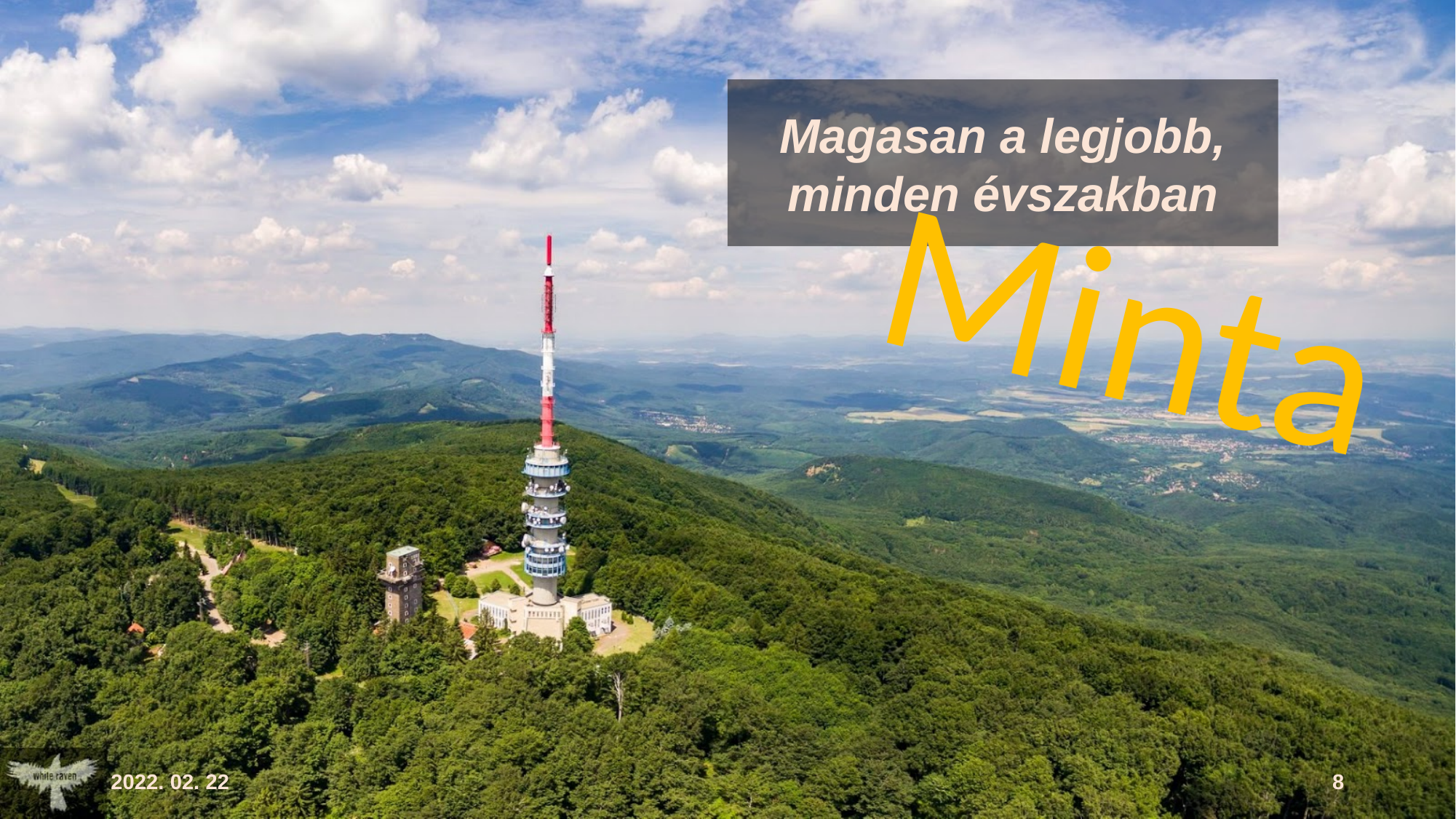

Magasan a legjobb, minden évszakban
Minta
2022. 02. 22
8